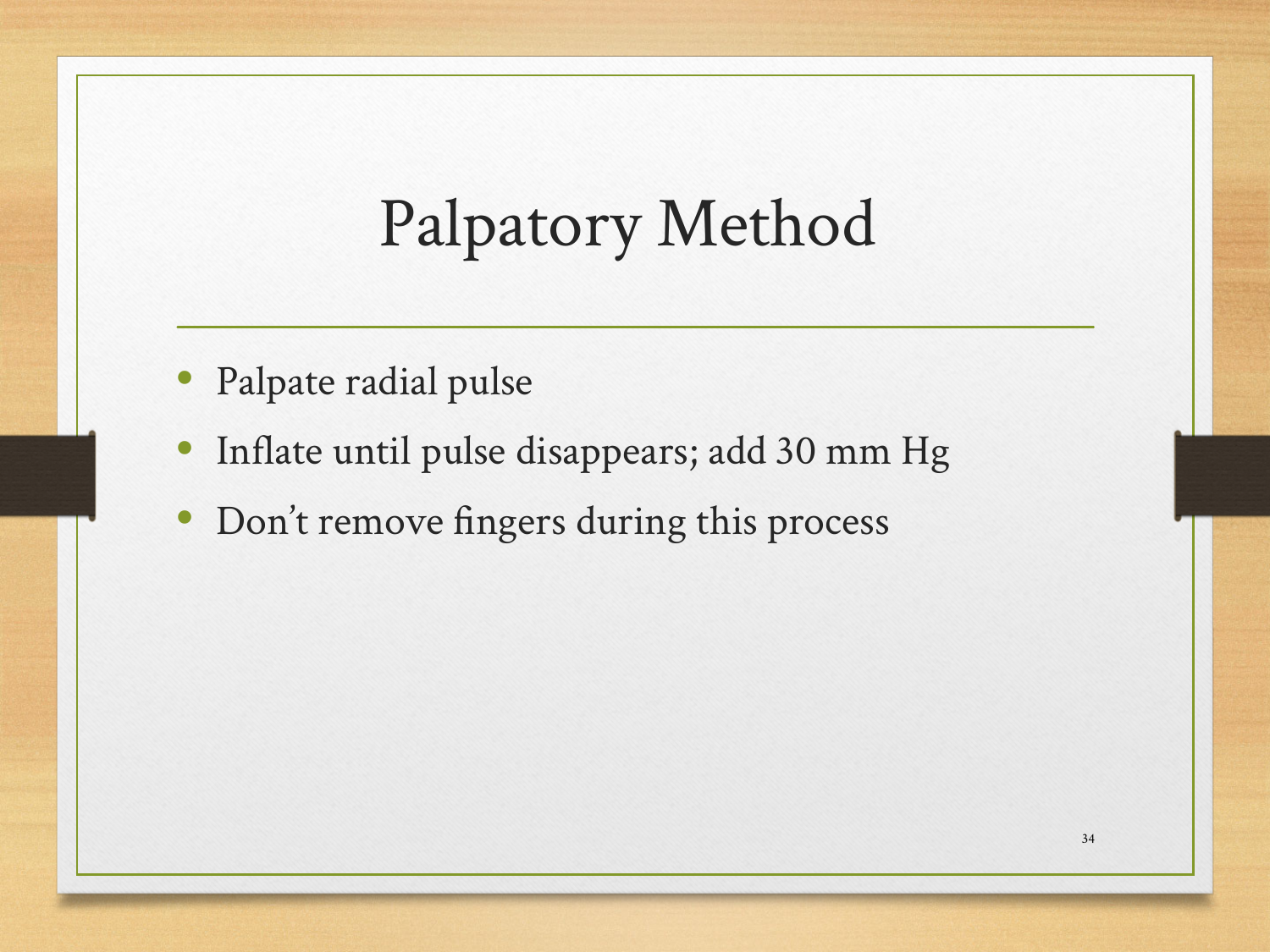

# Palpatory Method
Palpate radial pulse
Inflate until pulse disappears; add 30 mm Hg
Don’t remove fingers during this process
 34